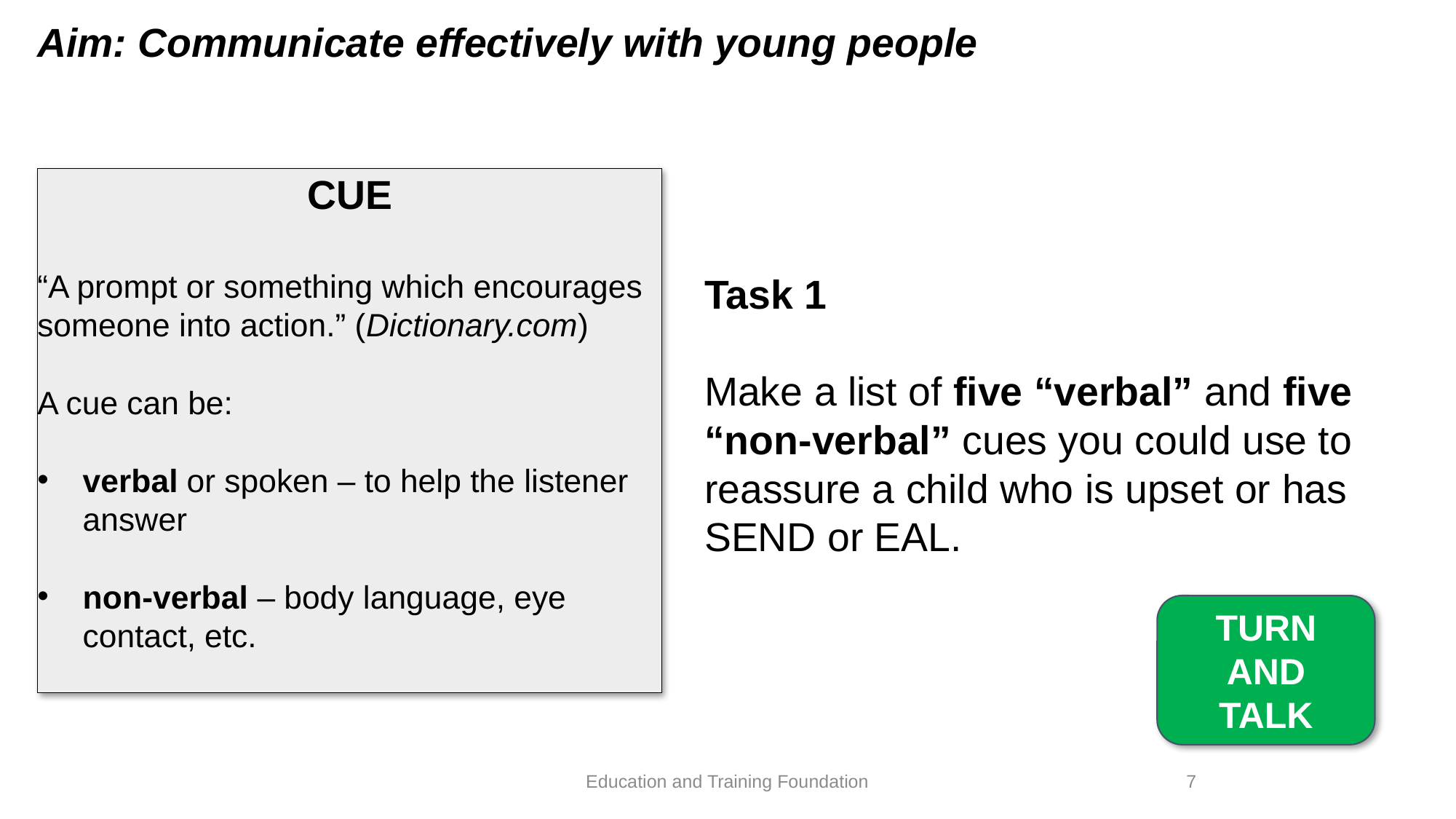

#
Aim: Communicate effectively with young people
CUE

“A prompt or something which encourages someone into action.” (Dictionary.com)

A cue can be:

verbal or spoken – to help the listener answer

non-verbal – body language, eye contact, etc.

Task 1

Make a list of five “verbal” and five “non-verbal” cues you could use to reassure a child who is upset or has SEND or EAL.
TURN AND
TALK
Education and Training Foundation
7